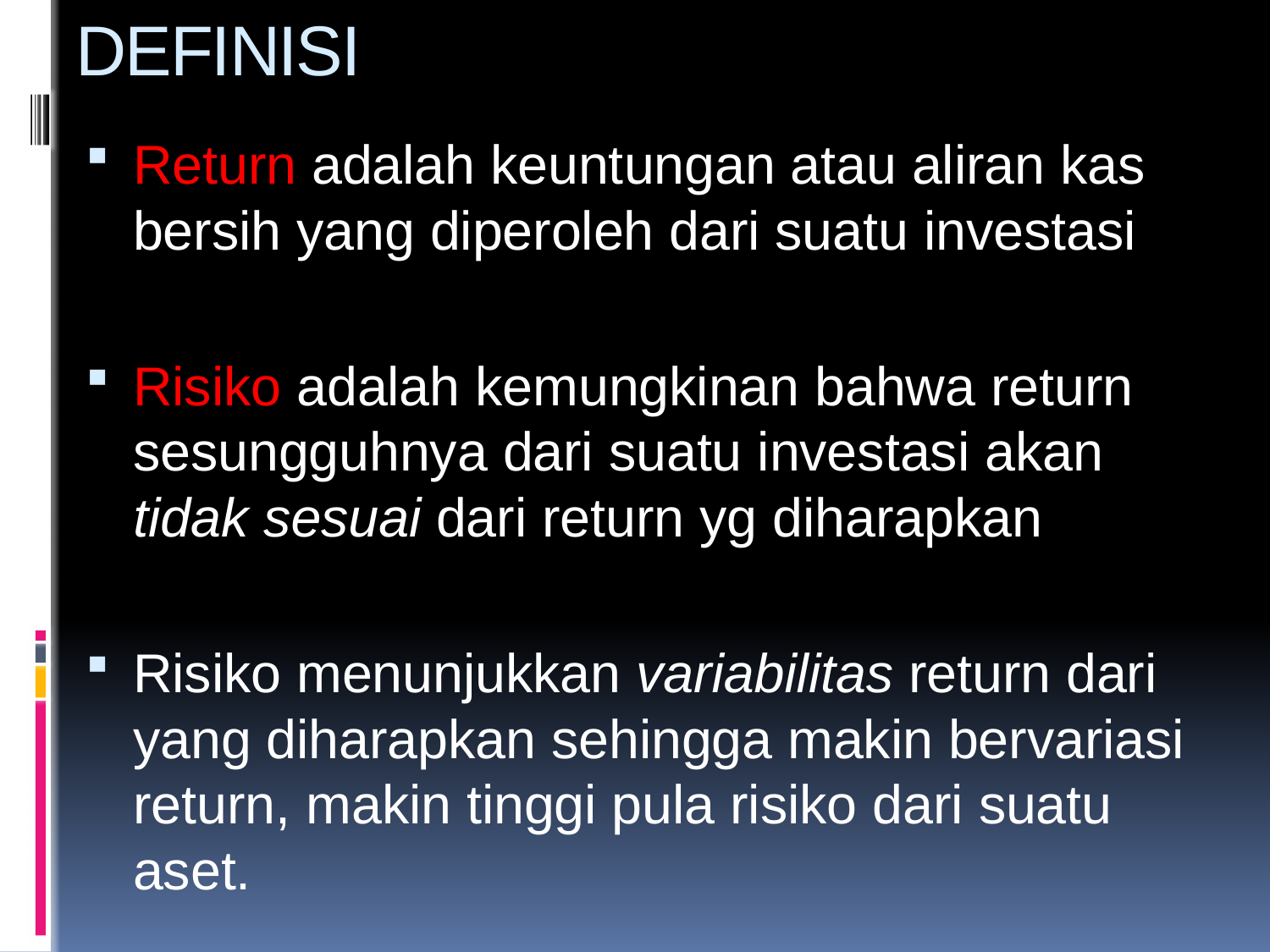

# DEFINISI
Return adalah keuntungan atau aliran kas bersih yang diperoleh dari suatu investasi

Risiko adalah kemungkinan bahwa return sesungguhnya dari suatu investasi akan tidak sesuai dari return yg diharapkan

Risiko menunjukkan variabilitas return dari yang diharapkan sehingga makin bervariasi return, makin tinggi pula risiko dari suatu aset.